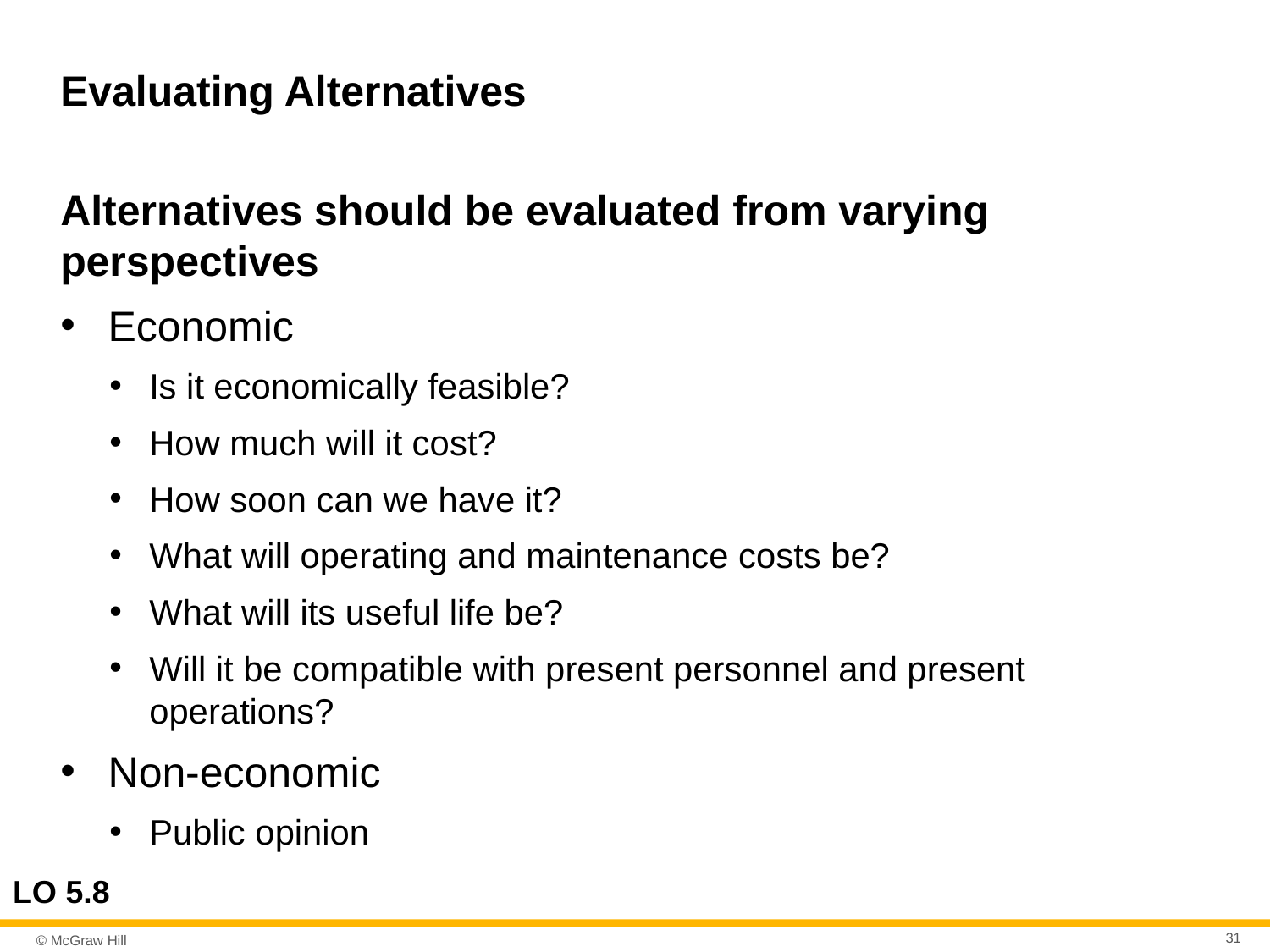

# Evaluating Alternatives
Alternatives should be evaluated from varying perspectives
Economic
Is it economically feasible?
How much will it cost?
How soon can we have it?
What will operating and maintenance costs be?
What will its useful life be?
Will it be compatible with present personnel and present operations?
Non-economic
Public opinion
LO 5.8